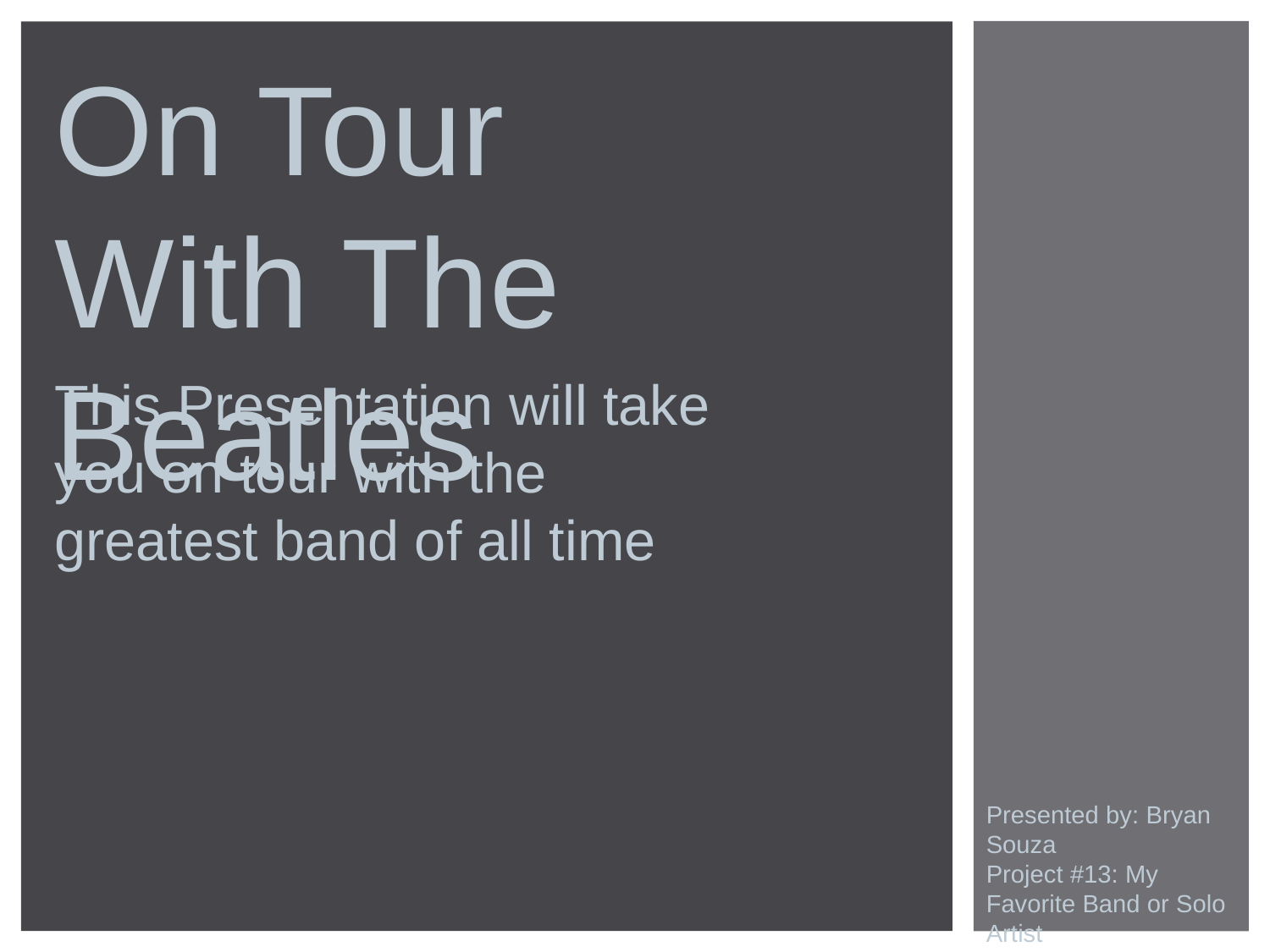

On Tour With The Beatles
This Presentation will take you on tour with the greatest band of all time
Presented by: Bryan Souza
Project #13: My Favorite Band or Solo Artist
5.26.11